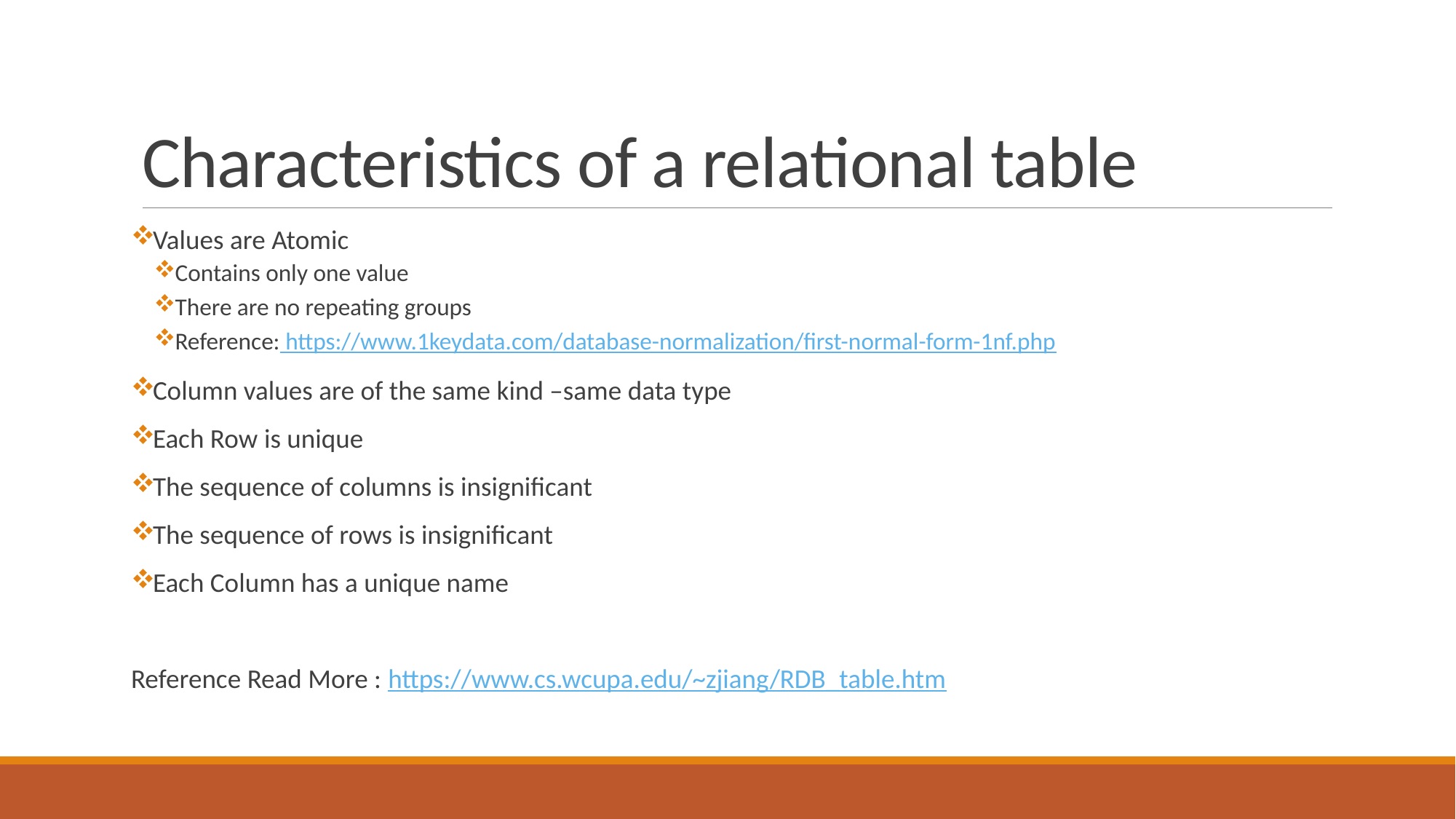

# Characteristics of a relational table
Values are Atomic
Contains only one value
There are no repeating groups
Reference: https://www.1keydata.com/database-normalization/first-normal-form-1nf.php
Column values are of the same kind –same data type
Each Row is unique
The sequence of columns is insignificant
The sequence of rows is insignificant
Each Column has a unique name

Reference Read More : https://www.cs.wcupa.edu/~zjiang/RDB_table.htm